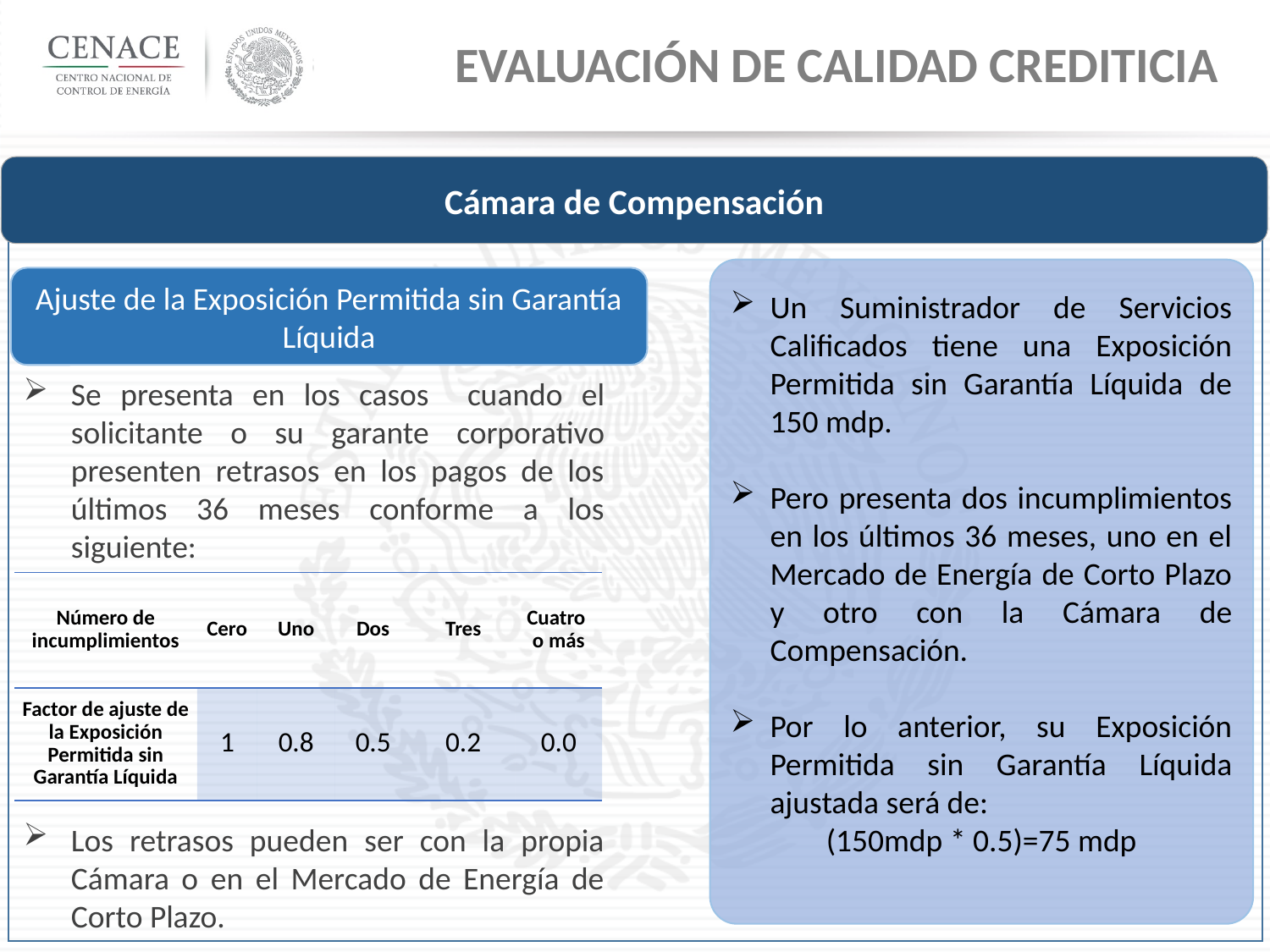

Evaluación de Calidad Crediticia
Cámara de Compensación

Un Suministrador de Servicios Calificados tiene una Exposición Permitida sin Garantía Líquida de 150 mdp.

Pero presenta dos incumplimientos en los últimos 36 meses, uno en el Mercado de Energía de Corto Plazo y otro con la Cámara de Compensación.

Por lo anterior, su Exposición Permitida sin Garantía Líquida ajustada será de:
(150mdp * 0.5)=75 mdp

Ajuste de la Exposición Permitida sin Garantía Líquida
Se presenta en los casos  cuando el solicitante o su garante corporativo presenten retrasos en los pagos de los últimos 36 meses conforme a los siguiente:
| Número de incumplimientos | Cero | Uno | Dos | Tres | Cuatro o más |
| --- | --- | --- | --- | --- | --- |
| Factor de ajuste de la Exposición Permitida sin Garantía Líquida | 1 | 0.8 | 0.5 | 0.2 | 0.0 |
Los retrasos pueden ser con la propia Cámara o en el Mercado de Energía de Corto Plazo.
13